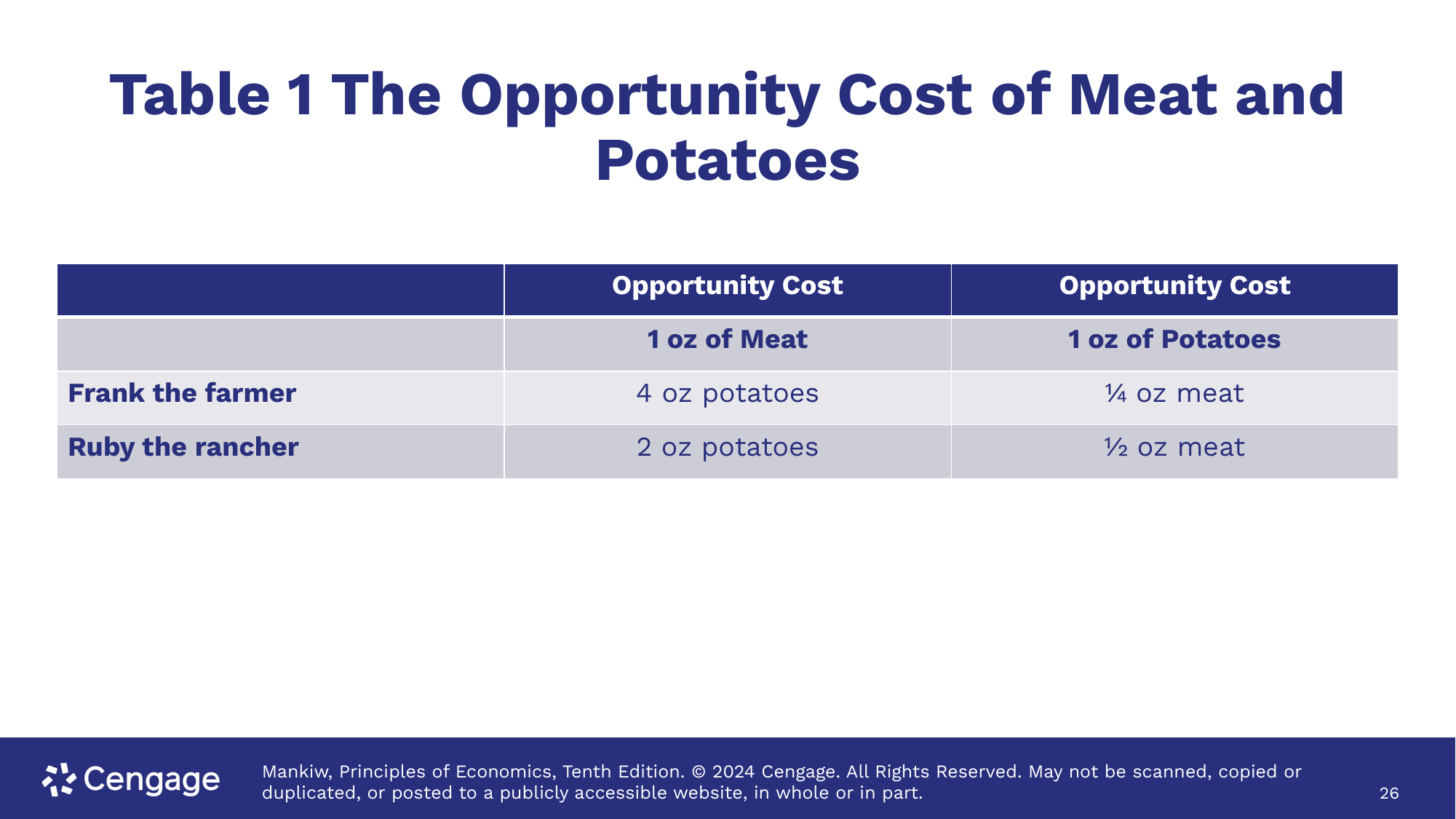

# Table 1 The Opportunity Cost of Meat and Potatoes
|  | Opportunity Cost | Opportunity Cost |
| --- | --- | --- |
|  | 1 oz of Meat | 1 oz of Potatoes |
| Frank the farmer | 4 oz potatoes | ¼ oz meat |
| Ruby the rancher | 2 oz potatoes | ½ oz meat |